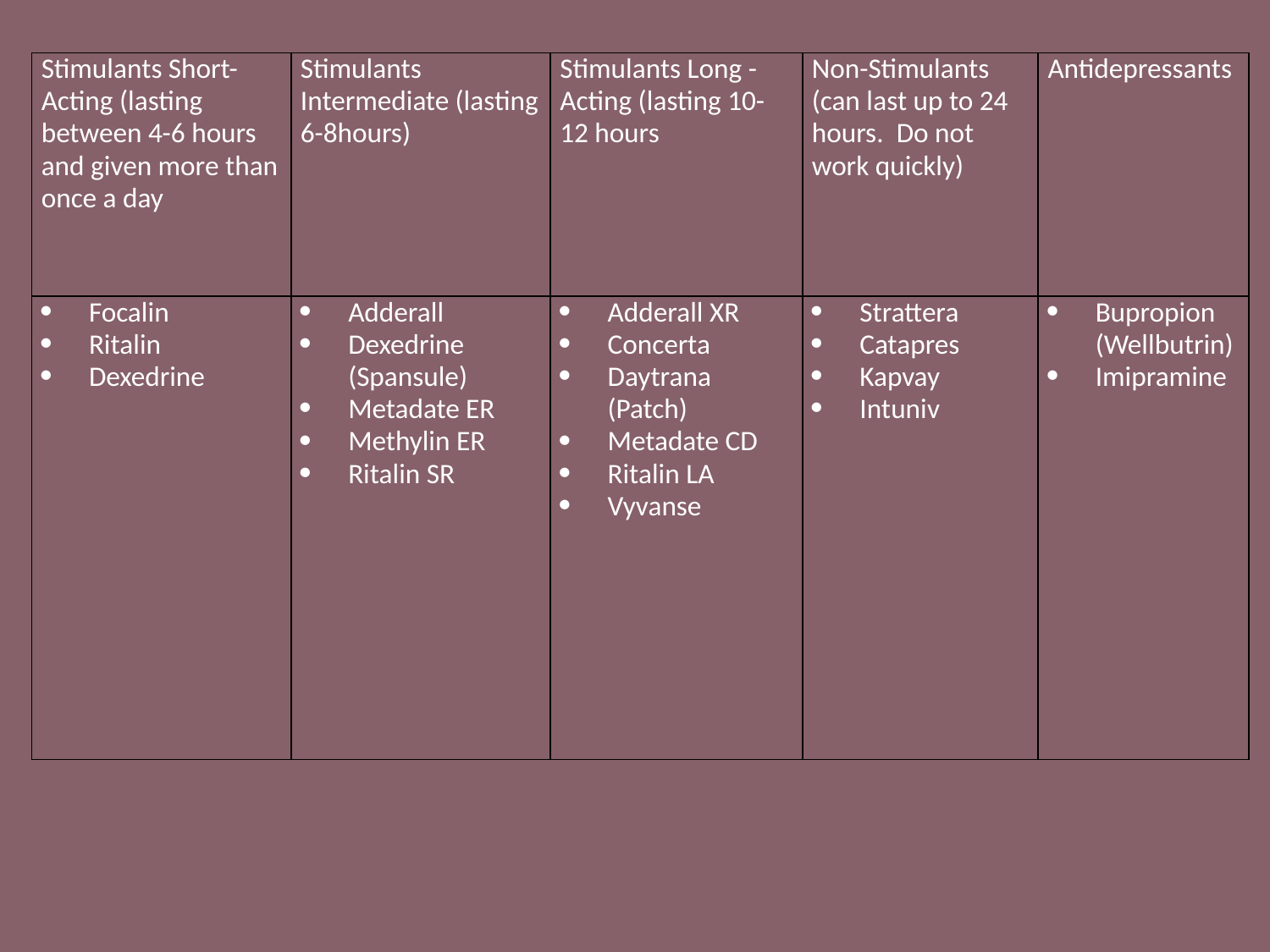

| Stimulants Short-Acting (lasting between 4-6 hours and given more than once a day | Stimulants Intermediate (lasting 6-8hours) | Stimulants Long -Acting (lasting 10-12 hours | Non-Stimulants (can last up to 24 hours. Do not work quickly) | Antidepressants |
| --- | --- | --- | --- | --- |
| Focalin Ritalin Dexedrine | Adderall Dexedrine (Spansule) Metadate ER Methylin ER Ritalin SR | Adderall XR Concerta Daytrana (Patch) Metadate CD Ritalin LA Vyvanse | Strattera Catapres Kapvay Intuniv | Bupropion (Wellbutrin) Imipramine |